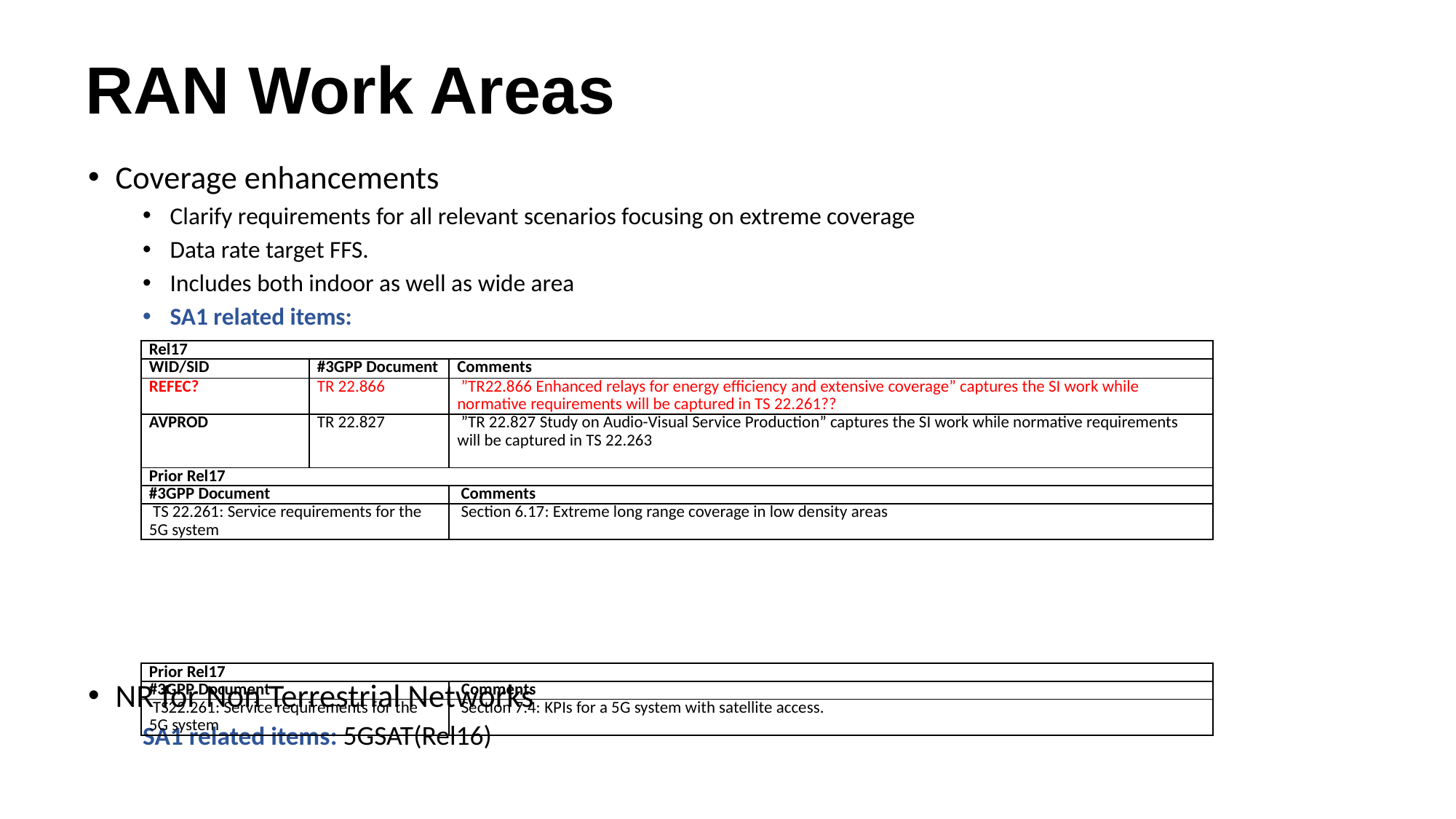

# RAN Work Areas
Coverage enhancements
Clarify requirements for all relevant scenarios focusing on extreme coverage
Data rate target FFS.
Includes both indoor as well as wide area
SA1 related items:

NR for Non Terrestrial Networks
SA1 related items: 5GSAT(Rel16)

| Rel17 |  |  |
| --- | --- | --- |
| WID/SID | #3GPP Document | Comments |
| REFEC? | TR 22.866 | ”TR22.866 Enhanced relays for energy efficiency and extensive coverage” captures the SI work while normative requirements will be captured in TS 22.261?? |
| AVPROD | TR 22.827 | ”TR 22.827 Study on Audio-Visual Service Production” captures the SI work while normative requirements will be captured in TS 22.263 |
| Prior Rel17 |  |  |
| #3GPP Document | Comments | Comments |
| TS 22.261: Service requirements for the 5G system | section 6.17: Extreme long range coverage in low density areas | Section 6.17: Extreme long range coverage in low density areas |
| Prior Rel17 |  |
| --- | --- |
| #3GPP Document | Comments |
| TS22.261: Service requirements for the 5G system | Section 7.4: KPIs for a 5G system with satellite access. |